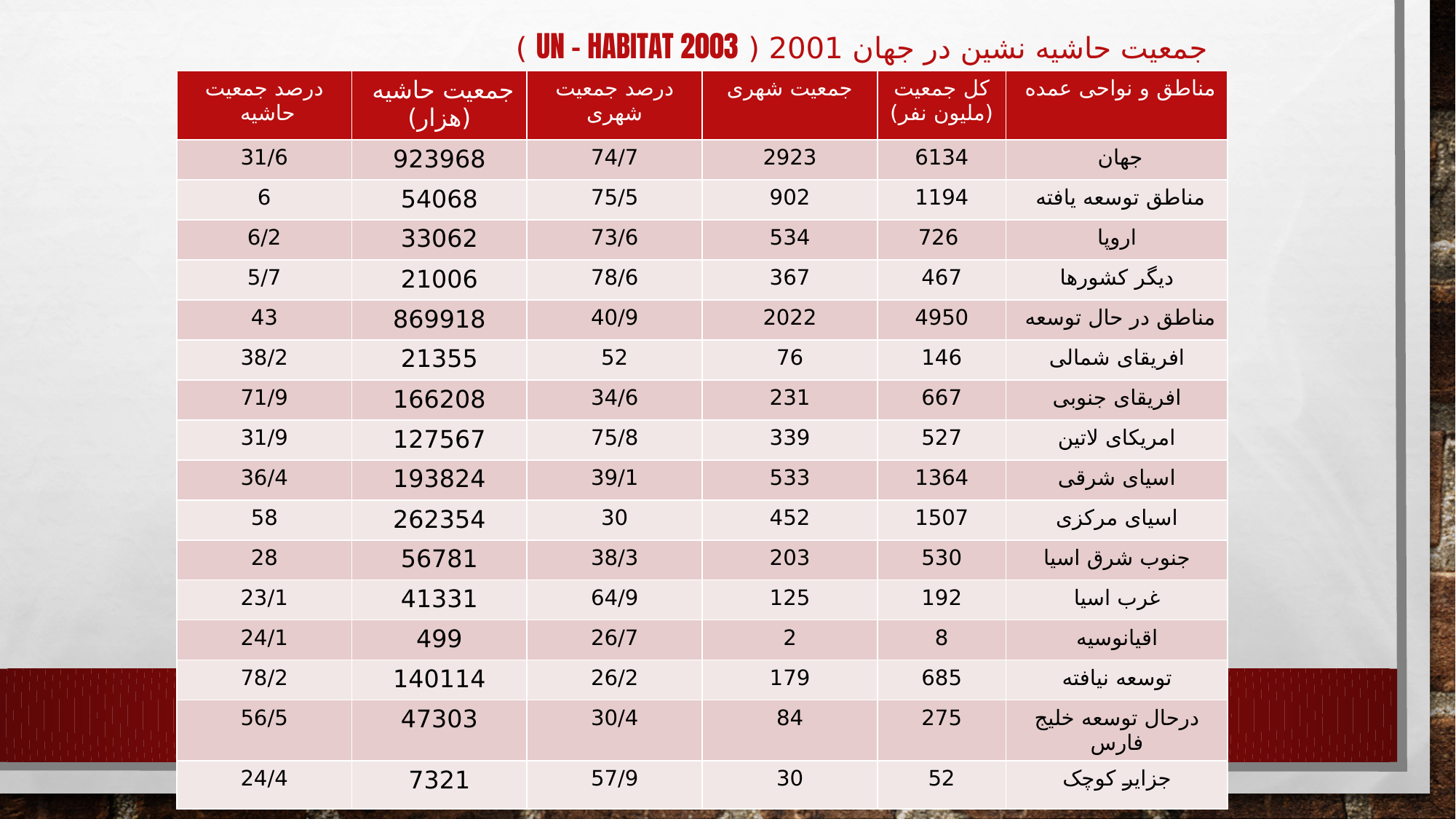

# جمعیت حاشیه نشین در جهان 2001 ( UN – HABITAT 2003 )
| درصد جمعیت حاشیه | جمعیت حاشیه (هزار) | درصد جمعیت شهری | جمعیت شهری | کل جمعیت (ملیون نفر) | مناطق و نواحی عمده |
| --- | --- | --- | --- | --- | --- |
| 31/6 | 923968 | 74/7 | 2923 | 6134 | جهان |
| 6 | 54068 | 75/5 | 902 | 1194 | مناطق توسعه یافته |
| 6/2 | 33062 | 73/6 | 534 | 726 | اروپا |
| 5/7 | 21006 | 78/6 | 367 | 467 | دیگر کشورها |
| 43 | 869918 | 40/9 | 2022 | 4950 | مناطق در حال توسعه |
| 38/2 | 21355 | 52 | 76 | 146 | افریقای شمالی |
| 71/9 | 166208 | 34/6 | 231 | 667 | افریقای جنوبی |
| 31/9 | 127567 | 75/8 | 339 | 527 | امریکای لاتین |
| 36/4 | 193824 | 39/1 | 533 | 1364 | اسیای شرقی |
| 58 | 262354 | 30 | 452 | 1507 | اسیای مرکزی |
| 28 | 56781 | 38/3 | 203 | 530 | جنوب شرق اسیا |
| 23/1 | 41331 | 64/9 | 125 | 192 | غرب اسیا |
| 24/1 | 499 | 26/7 | 2 | 8 | اقیانوسیه |
| 78/2 | 140114 | 26/2 | 179 | 685 | توسعه نیافته |
| 56/5 | 47303 | 30/4 | 84 | 275 | درحال توسعه خلیج فارس |
| 24/4 | 7321 | 57/9 | 30 | 52 | جزایر کوچک |